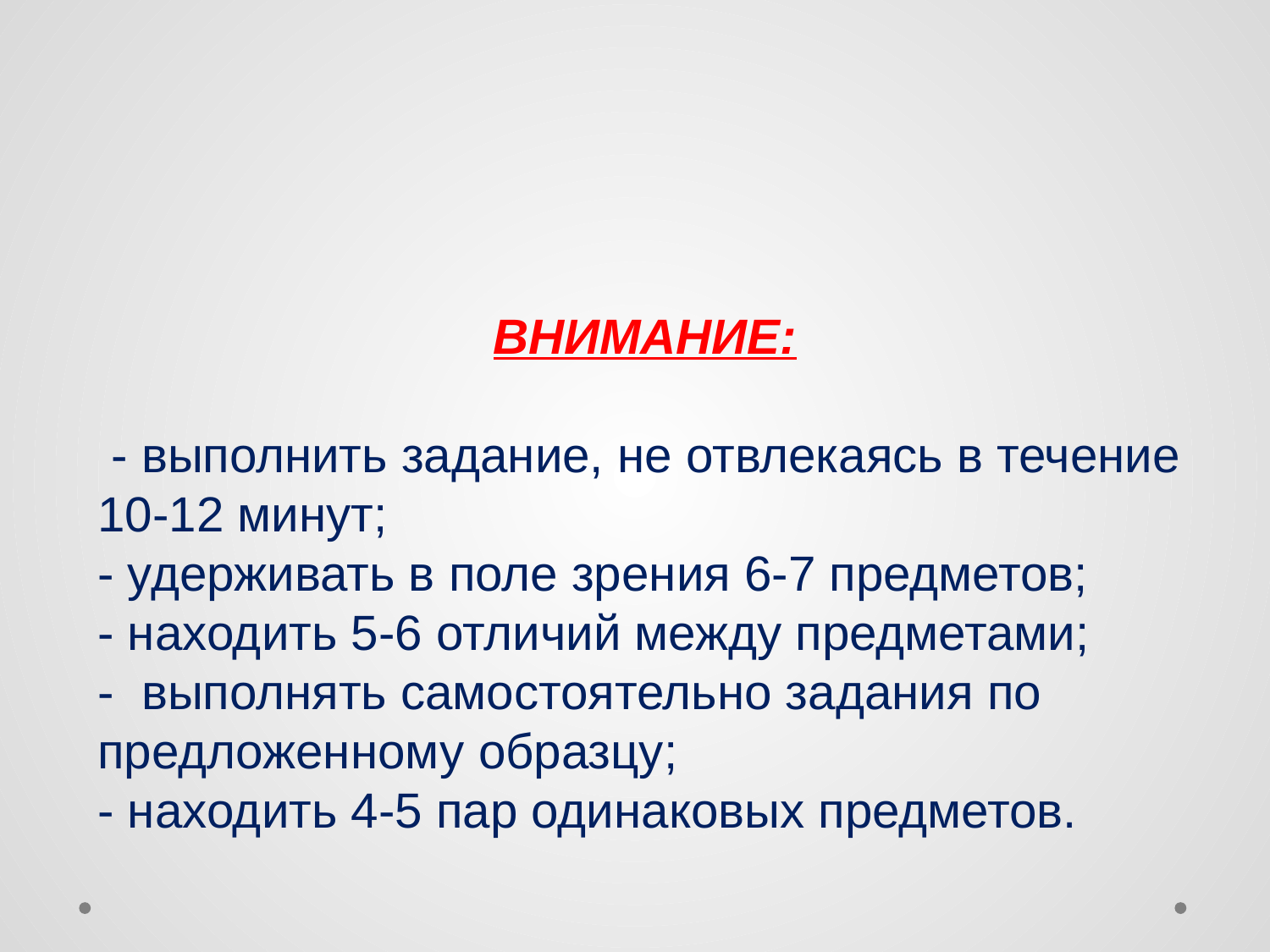

ВНИМАНИЕ:

 - выполнить задание, не отвлекаясь в течение 10-12 минут;
- удерживать в поле зрения 6-7 предметов;
- находить 5-6 отличий между предметами;
-  выполнять самостоятельно задания по предложенному образцу;
- находить 4-5 пар одинаковых предметов.